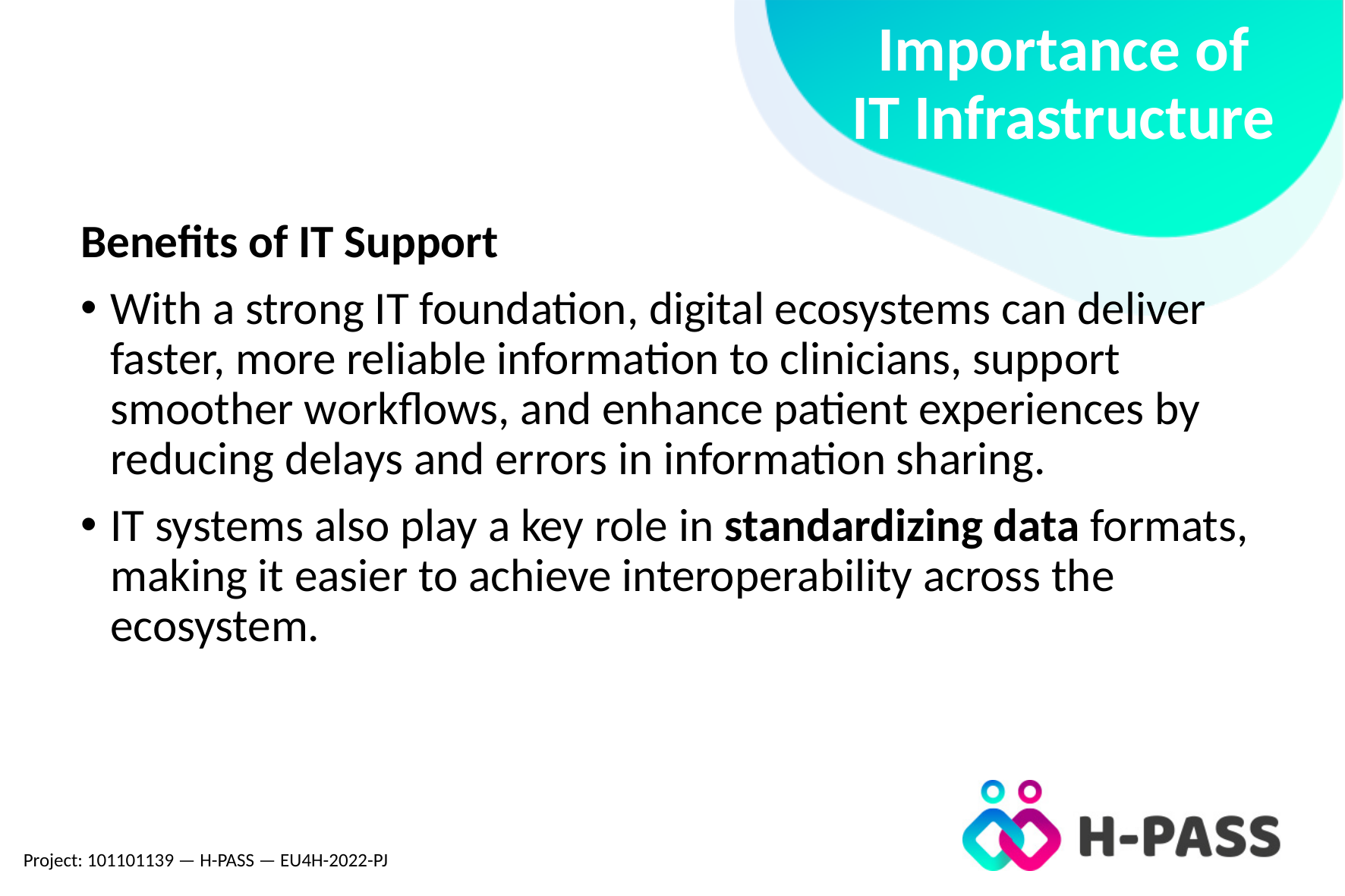

# Importance of IT Infrastructure
Benefits of IT Support
With a strong IT foundation, digital ecosystems can deliver faster, more reliable information to clinicians, support smoother workflows, and enhance patient experiences by reducing delays and errors in information sharing.
IT systems also play a key role in standardizing data formats, making it easier to achieve interoperability across the ecosystem.
Project: 101101139 — H-PASS — EU4H-2022-PJ